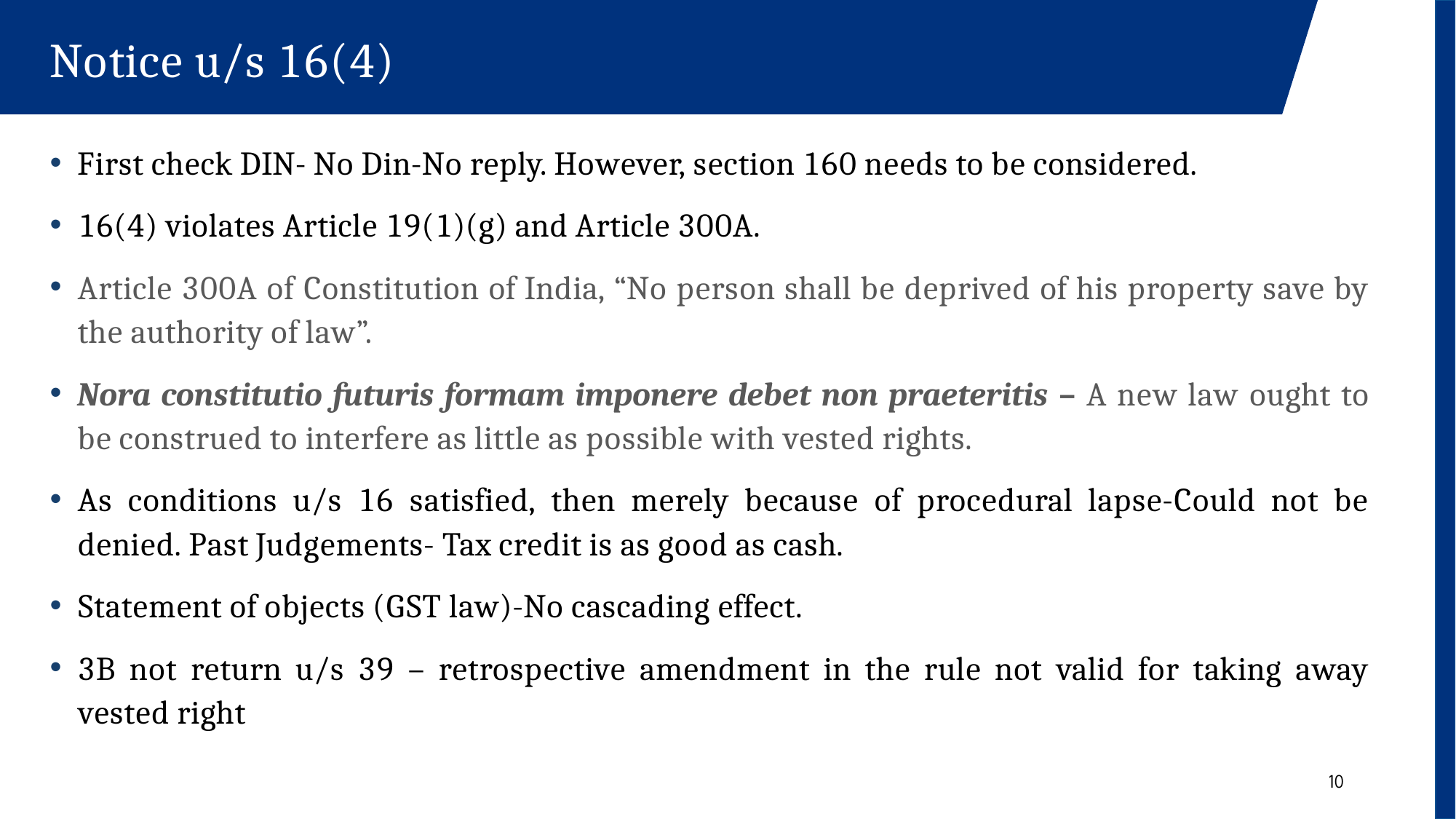

Notice u/s 16(4)
First check DIN- No Din-No reply. However, section 160 needs to be considered.
16(4) violates Article 19(1)(g) and Article 300A.
Article 300A of Constitution of India, “No person shall be deprived of his property save by the authority of law”.
Nora constitutio futuris formam imponere debet non praeteritis – A new law ought to be construed to interfere as little as possible with vested rights.
As conditions u/s 16 satisfied, then merely because of procedural lapse-Could not be denied. Past Judgements- Tax credit is as good as cash.
Statement of objects (GST law)-No cascading effect.
3B not return u/s 39 – retrospective amendment in the rule not valid for taking away vested right
10